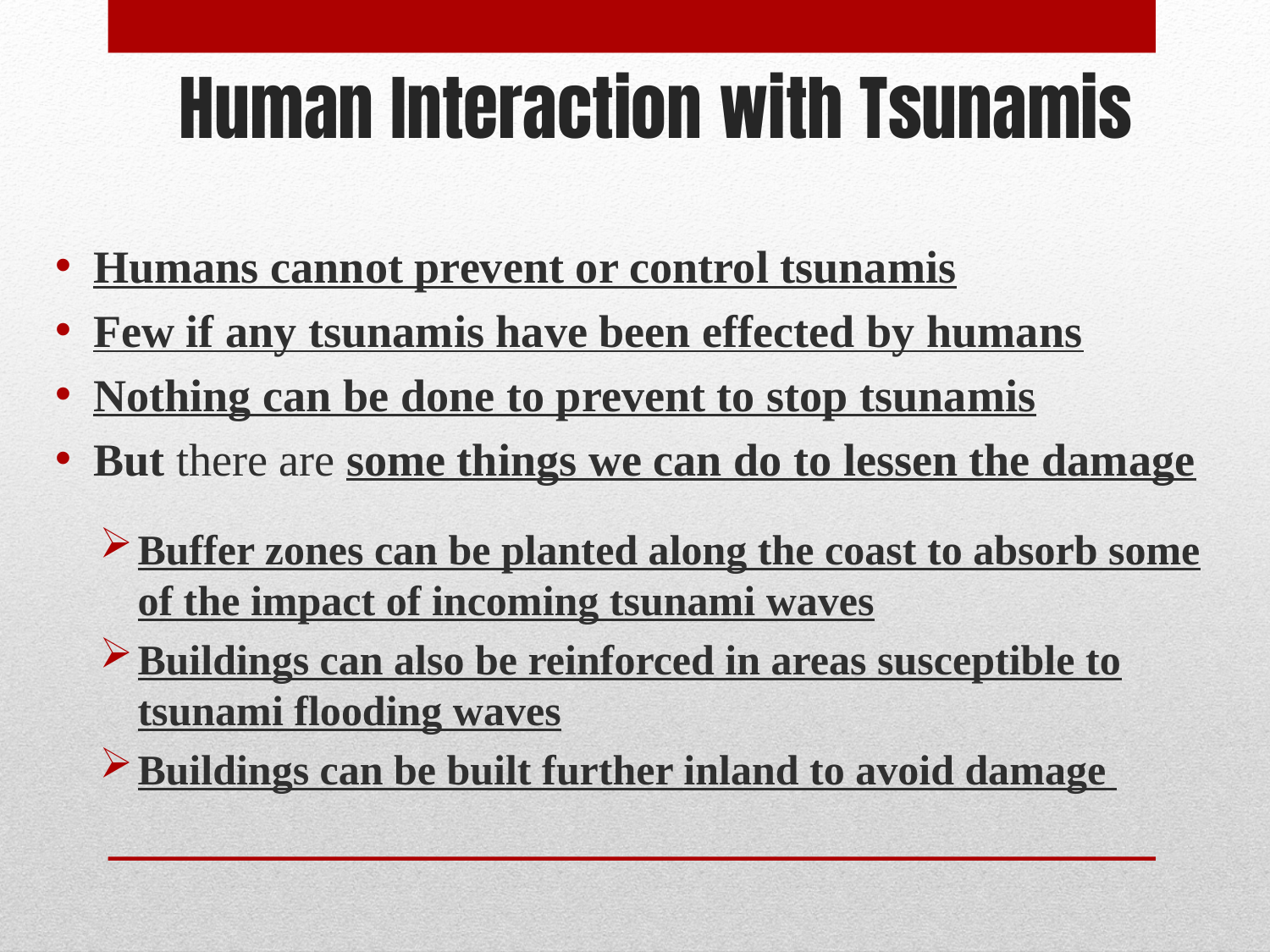

Human Interaction with Tsunamis
Humans cannot prevent or control tsunamis
Few if any tsunamis have been effected by humans
Nothing can be done to prevent to stop tsunamis
But there are some things we can do to lessen the damage

Buffer zones can be planted along the coast to absorb some of the impact of incoming tsunami waves
Buildings can also be reinforced in areas susceptible to tsunami flooding waves
Buildings can be built further inland to avoid damage